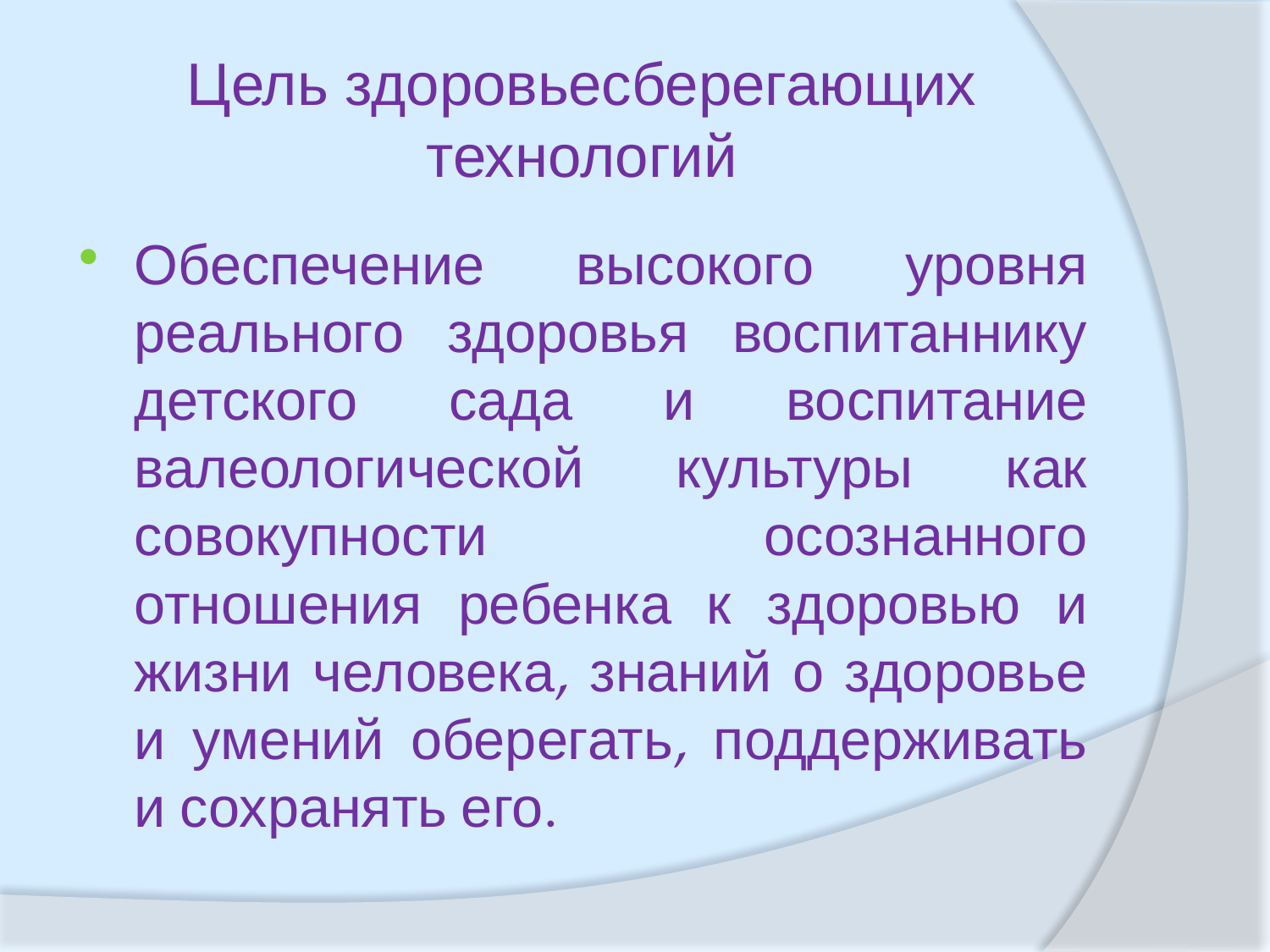

# Цель здоровьесберегающих технологий
Обеспечение высокого уровня реального здоровья воспитаннику детского сада и воспитание валеологической культуры как совокупности осознанного отношения ребенка к здоровью и жизни человека, знаний о здоровье и умений оберегать, поддерживать и сохранять его.